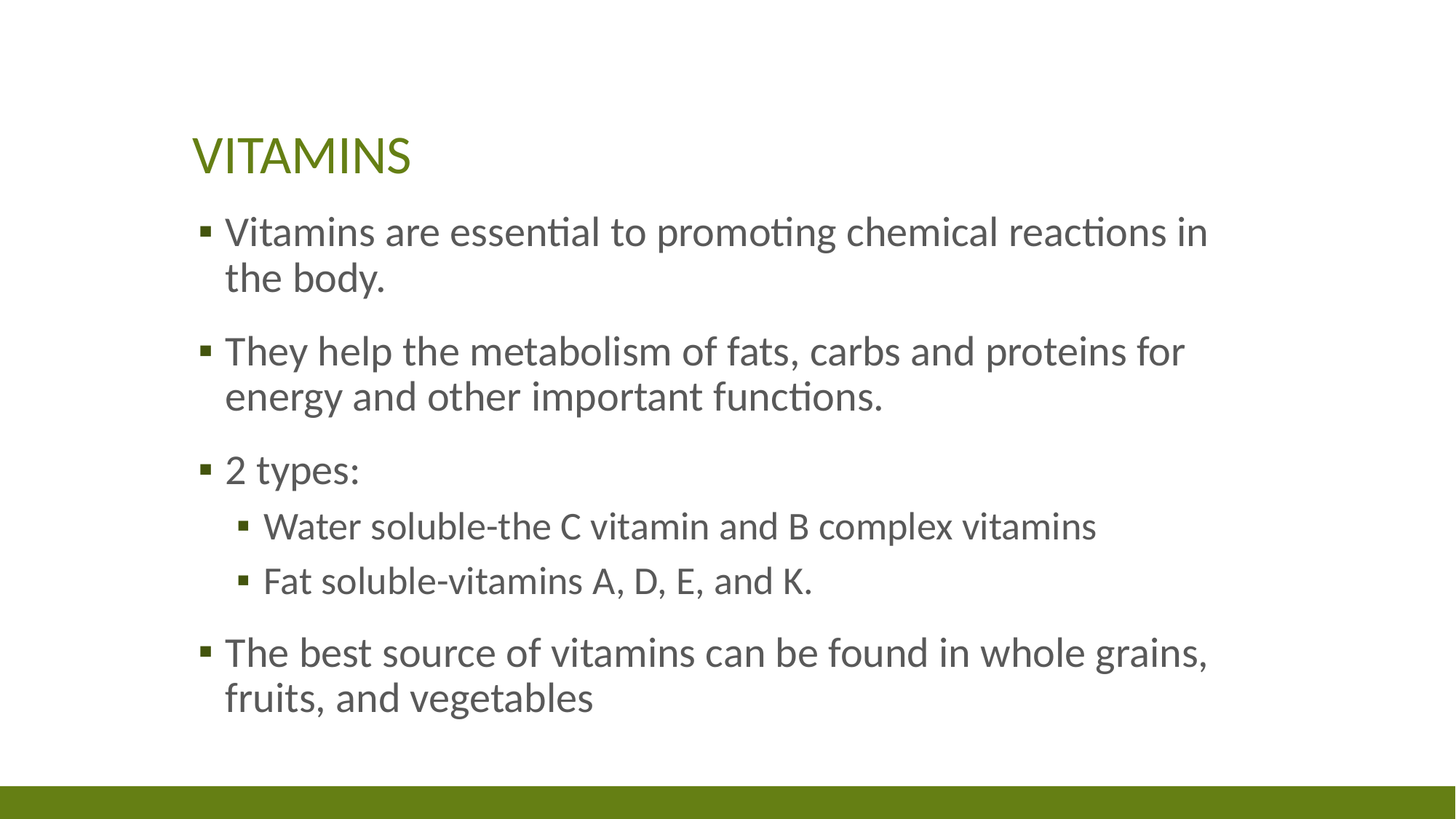

# Vitamins
Vitamins are essential to promoting chemical reactions in the body.
They help the metabolism of fats, carbs and proteins for energy and other important functions.
2 types:
Water soluble-the C vitamin and B complex vitamins
Fat soluble-vitamins A, D, E, and K.
The best source of vitamins can be found in whole grains, fruits, and vegetables